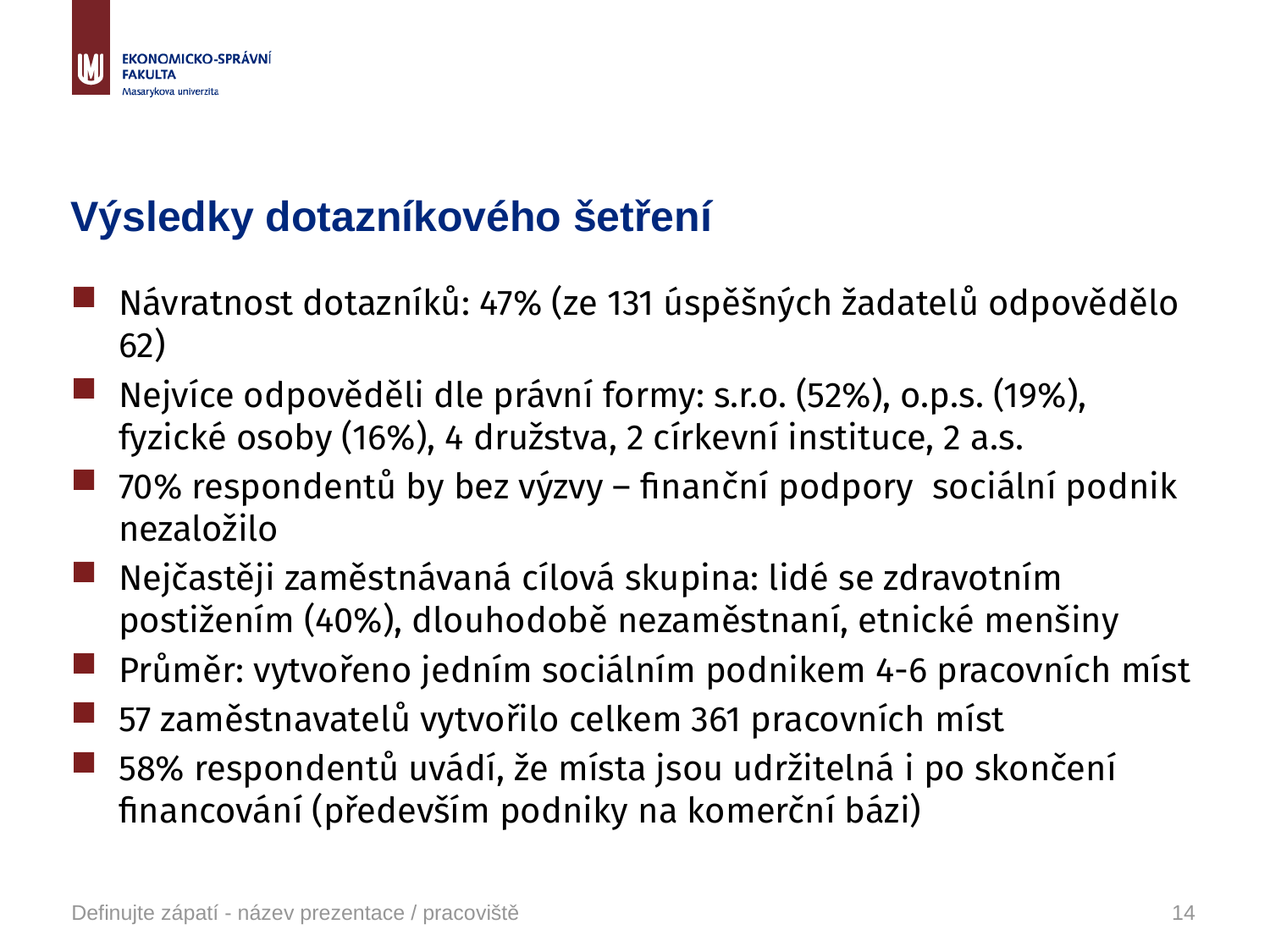

# Výsledky dotazníkového šetření
Návratnost dotazníků: 47% (ze 131 úspěšných žadatelů odpovědělo 62)
Nejvíce odpověděli dle právní formy: s.r.o. (52%), o.p.s. (19%), fyzické osoby (16%), 4 družstva, 2 církevní instituce, 2 a.s.
70% respondentů by bez výzvy – finanční podpory  sociální podnik nezaložilo
Nejčastěji zaměstnávaná cílová skupina: lidé se zdravotním postižením (40%), dlouhodobě nezaměstnaní, etnické menšiny
Průměr: vytvořeno jedním sociálním podnikem 4-6 pracovních míst
57 zaměstnavatelů vytvořilo celkem 361 pracovních míst
58% respondentů uvádí, že místa jsou udržitelná i po skončení financování (především podniky na komerční bázi)

Definujte zápatí - název prezentace / pracoviště
14